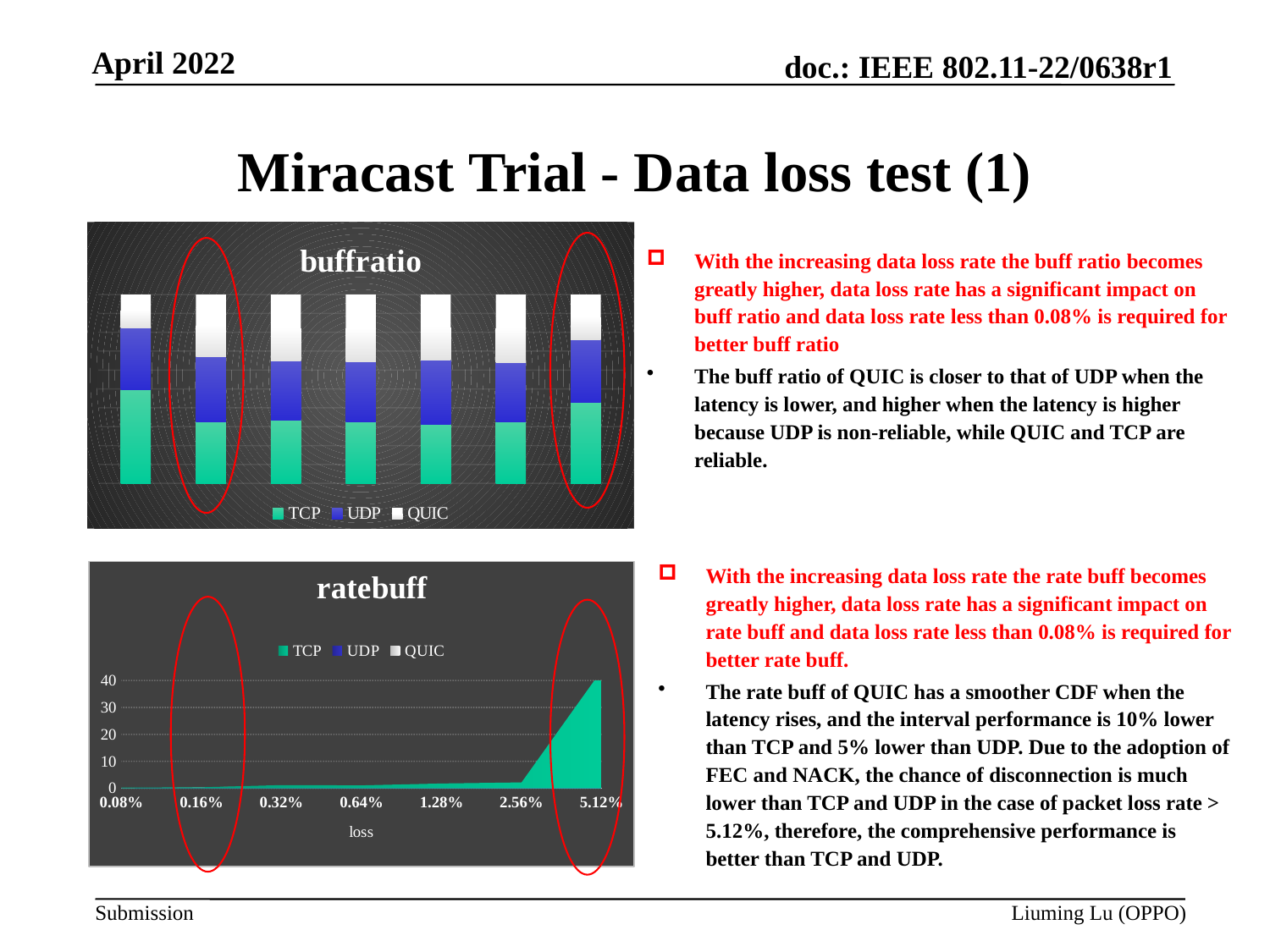

# Miracast Trial - Data loss test (1)

### Chart: buffratio

| Category | TCP | UDP | QUIC |
|---|---|---|---|
| 8.0000000000000004E-4 | 0.0212 | 0.0141 | 0.00755 |
| 1.6000000000000001E-3 | 0.0223 | 0.0236 | 0.0225 |
| 3.2000000000000002E-3 | 0.024 | 0.0226 | 0.0253 |
| 6.4000000000000003E-3 | 0.0244 | 0.0241 | 0.0267 |
| 1.2800000000000001E-2 | 0.0237 | 0.0257 | 0.0264 |
| 2.5600000000000001E-2 | 0.0246 | 0.0238 | 0.0274 |
| 5.1200000000000002E-2 | 2.17 | 1.6816 | 1.2 |

With the increasing data loss rate the buff ratio becomes greatly higher, data loss rate has a significant impact on buff ratio and data loss rate less than 0.08% is required for better buff ratio
The buff ratio of QUIC is closer to that of UDP when the latency is lower, and higher when the latency is higher because UDP is non-reliable, while QUIC and TCP are reliable.
With the increasing data loss rate the rate buff becomes greatly higher, data loss rate has a significant impact on rate buff and data loss rate less than 0.08% is required for better rate buff.
The rate buff of QUIC has a smoother CDF when the latency rises, and the interval performance is 10% lower than TCP and 5% lower than UDP. Due to the adoption of FEC and NACK, the chance of disconnection is much lower than TCP and UDP in the case of packet loss rate > 5.12%, therefore, the comprehensive performance is better than TCP and UDP.

### Chart: ratebuff

| Category | TCP | UDP | QUIC |
|---|---|---|---|
| 8.0000000000000004E-4 | 0.3 | 0.1 | 0.0 |
| 1.6000000000000001E-3 | 0.4 | 0.2 | 0.4 |
| 3.2000000000000002E-3 | 1.2 | 0.3 | 0.8 |
| 6.4000000000000003E-3 | 1.1 | 0.2 | 0.5 |
| 1.2800000000000001E-2 | 1.8 | 1.0 | 0.7 |
| 2.5600000000000001E-2 | 2.2 | 1.3 | 0.9 |
| 5.1200000000000002E-2 | 43.7 | 31.0 | 21.2 |

Liuming Lu (OPPO)